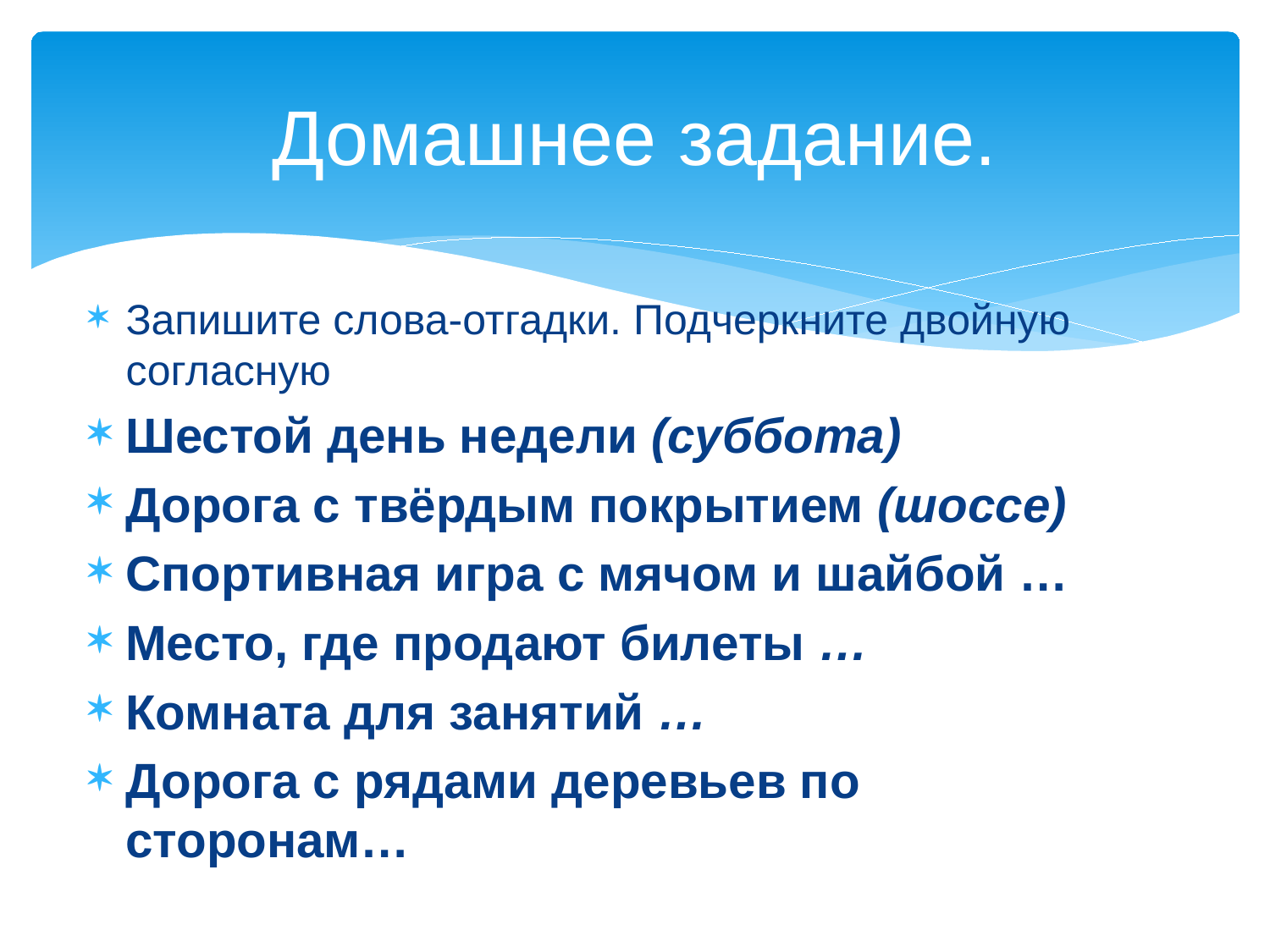

# Домашнее задание.
Запишите слова-отгадки. Подчеркните двойную согласную
Шестой день недели (суббота)
Дорога с твёрдым покрытием (шоссе)
Спортивная игра с мячом и шайбой …
Место, где продают билеты …
Комната для занятий …
Дорога с рядами деревьев по сторонам…